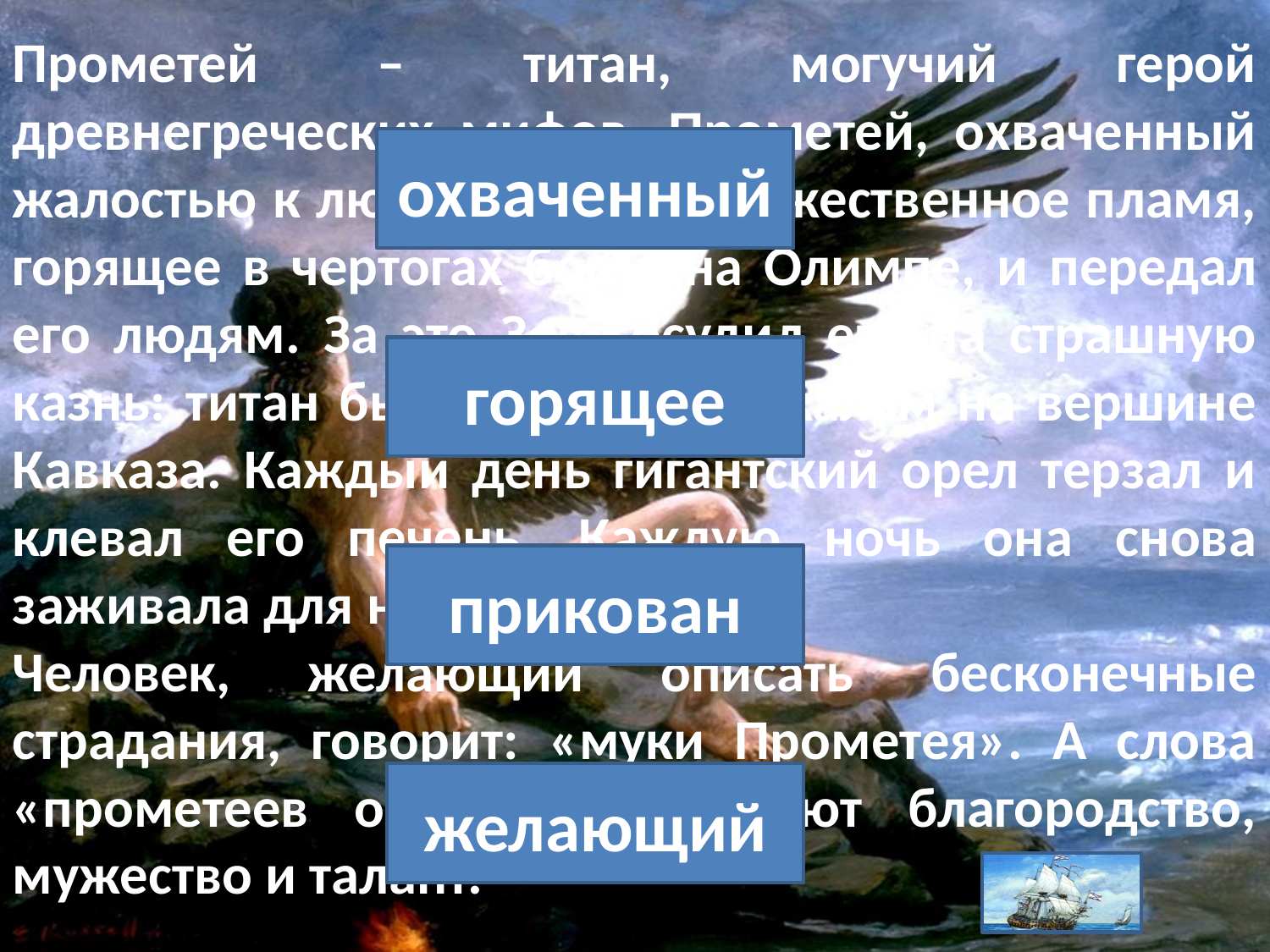

Прометей – титан, могучий герой древнегреческих мифов. Прометей, охваченный жалостью к людям, выкрал божественное пламя, горящее в чертогах богов на Олимпе, и передал его людям. За это Зевс осудил его на страшную казнь: титан был прикован к скалам на вершине Кавказа. Каждый день гигантский орел терзал и клевал его печень. Каждую ночь она снова заживала для новых мук.
Человек, желающий описать бесконечные страдания, говорит: «муки Прометея». А слова «прометеев огонь» обозначают благородство, мужество и талант.
охваченный
горящее
прикован
желающий